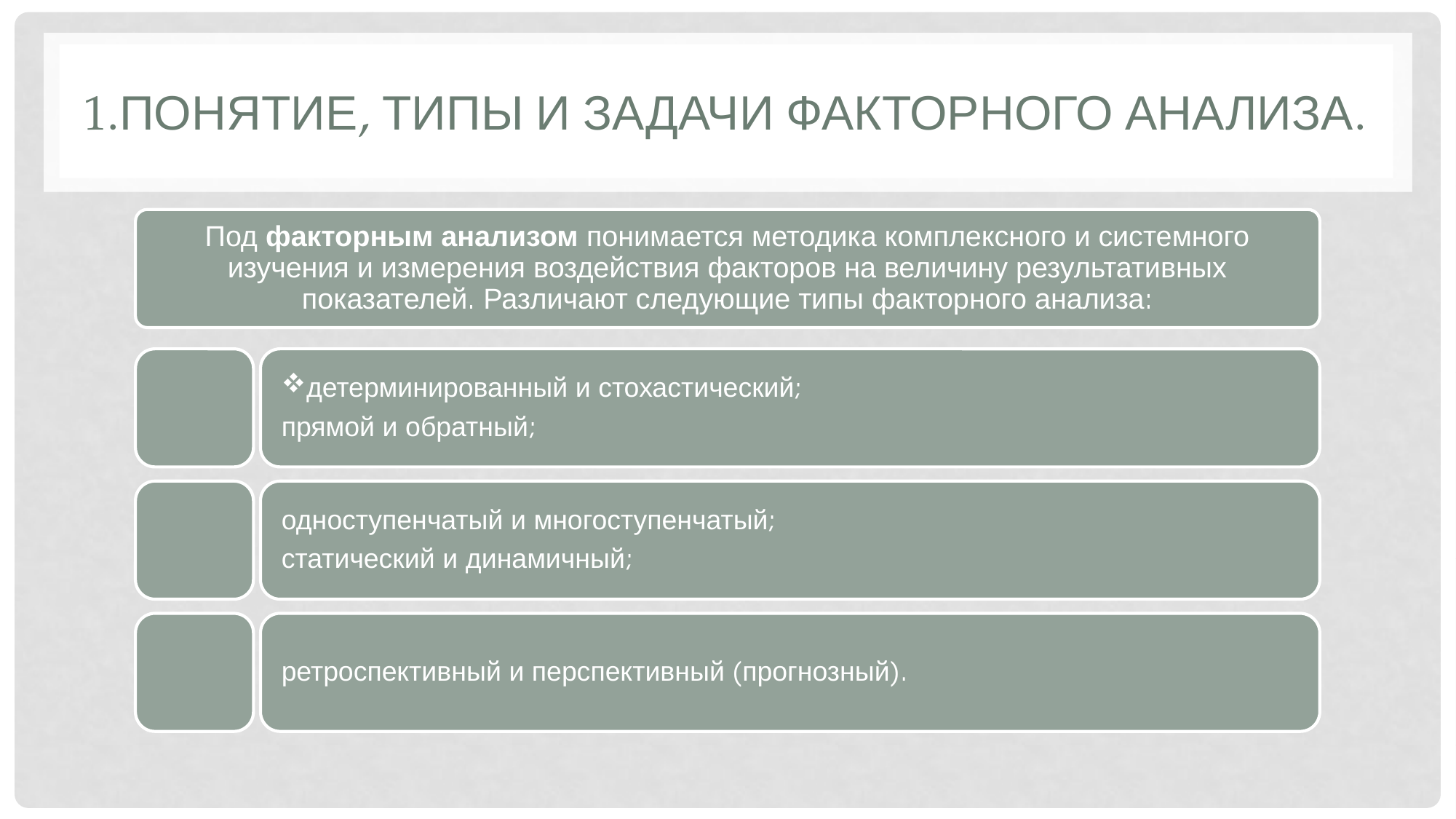

# 1.Понятие, типы и задачи факторного анализа.
Под факторным анализом понимается методика комплексного и системного изучения и измерения воздействия факторов на величину результативных показателей. Различают следующие типы факторного анализа:
детерминированный и стохастический;
прямой и обратный;
одноступенчатый и многоступенчатый;
статический и динамичный;
ретроспективный и перспективный (прогнозный).